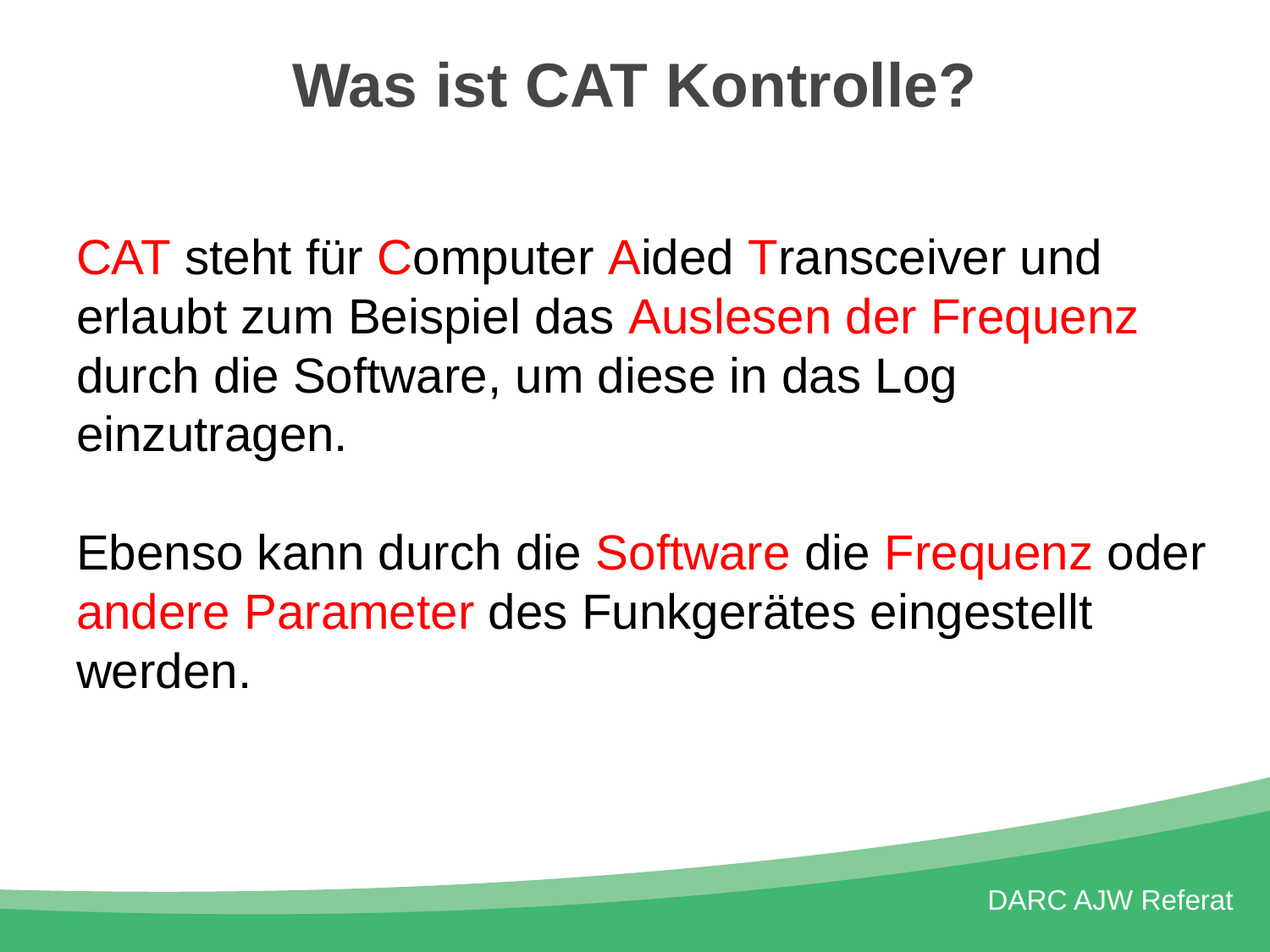

# Was ist CAT Kontrolle?

CAT steht für Computer Aided Transceiver und erlaubt zum Beispiel das Auslesen der Frequenz durch die Software, um diese in das Log einzutragen.
Ebenso kann durch die Software die Frequenz oder andere Parameter des Funkgerätes eingestellt werden.